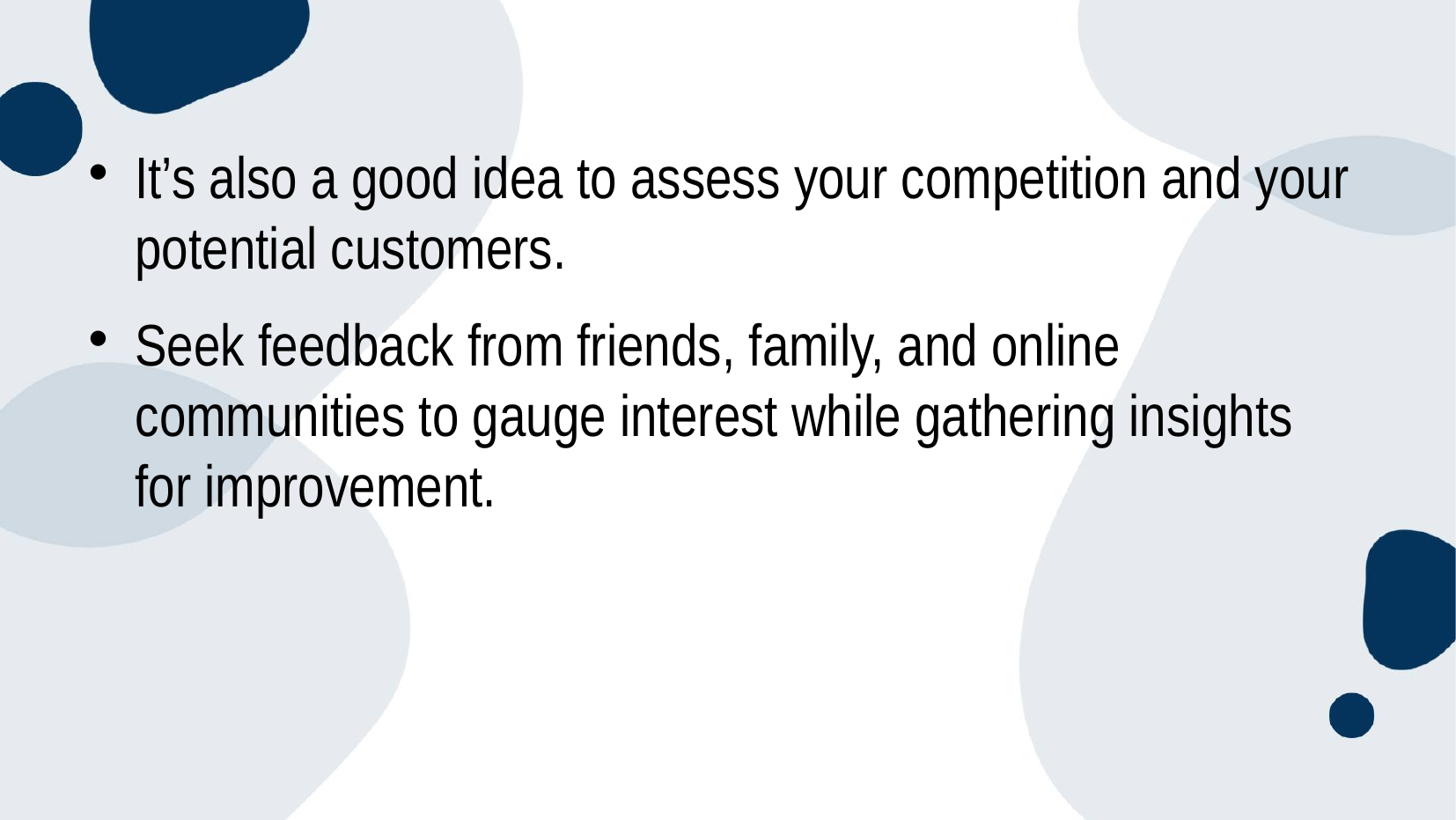

#
It’s also a good idea to assess your competition and your potential customers.
Seek feedback from friends, family, and online communities to gauge interest while gathering insights   for improvement.